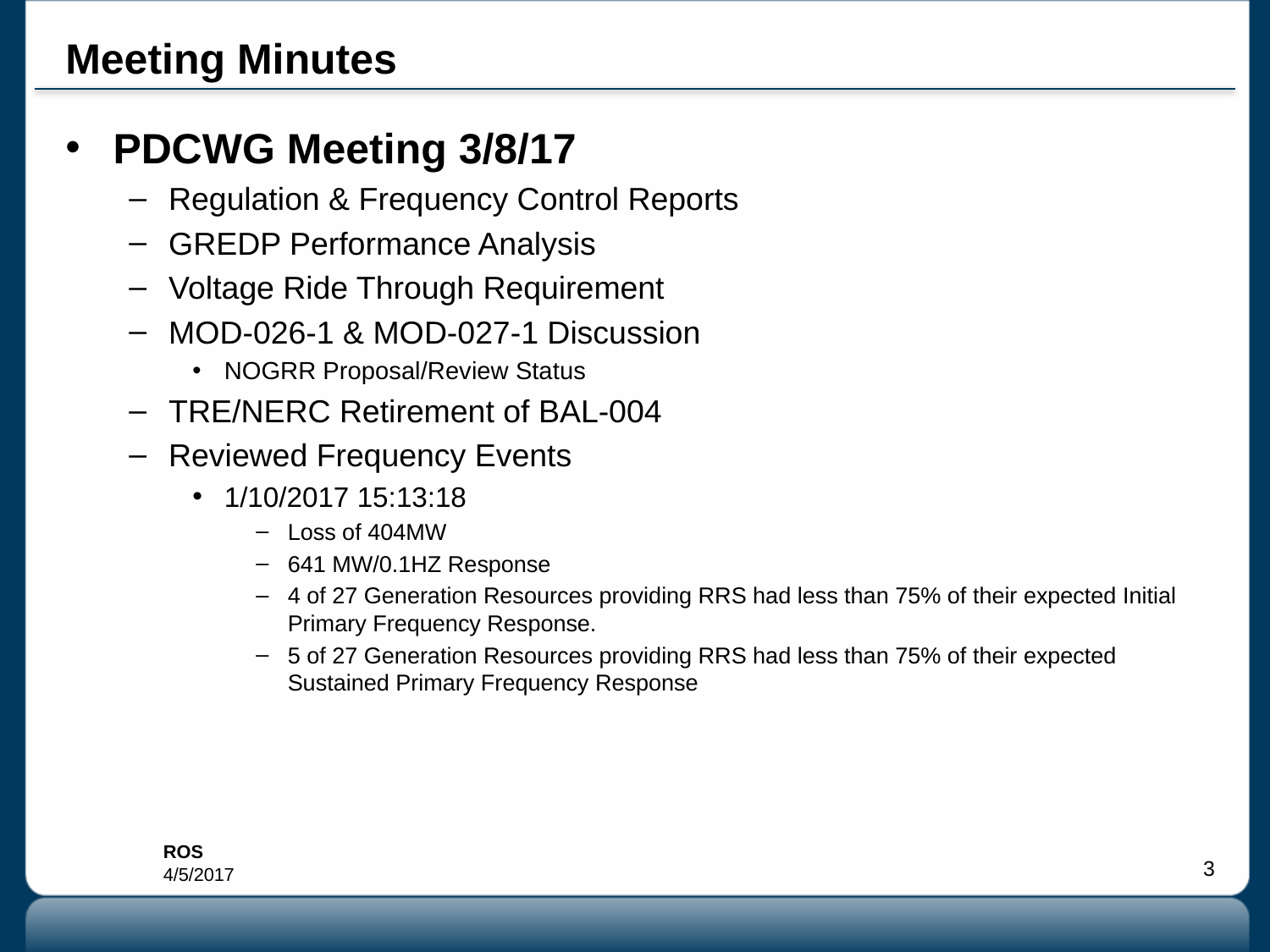

# Meeting Minutes
PDCWG Meeting 3/8/17
Regulation & Frequency Control Reports
GREDP Performance Analysis
Voltage Ride Through Requirement
MOD-026-1 & MOD-027-1 Discussion
NOGRR Proposal/Review Status
TRE/NERC Retirement of BAL-004
Reviewed Frequency Events
1/10/2017 15:13:18
Loss of 404MW
641 MW/0.1HZ Response
4 of 27 Generation Resources providing RRS had less than 75% of their expected Initial Primary Frequency Response.
5 of 27 Generation Resources providing RRS had less than 75% of their expected Sustained Primary Frequency Response